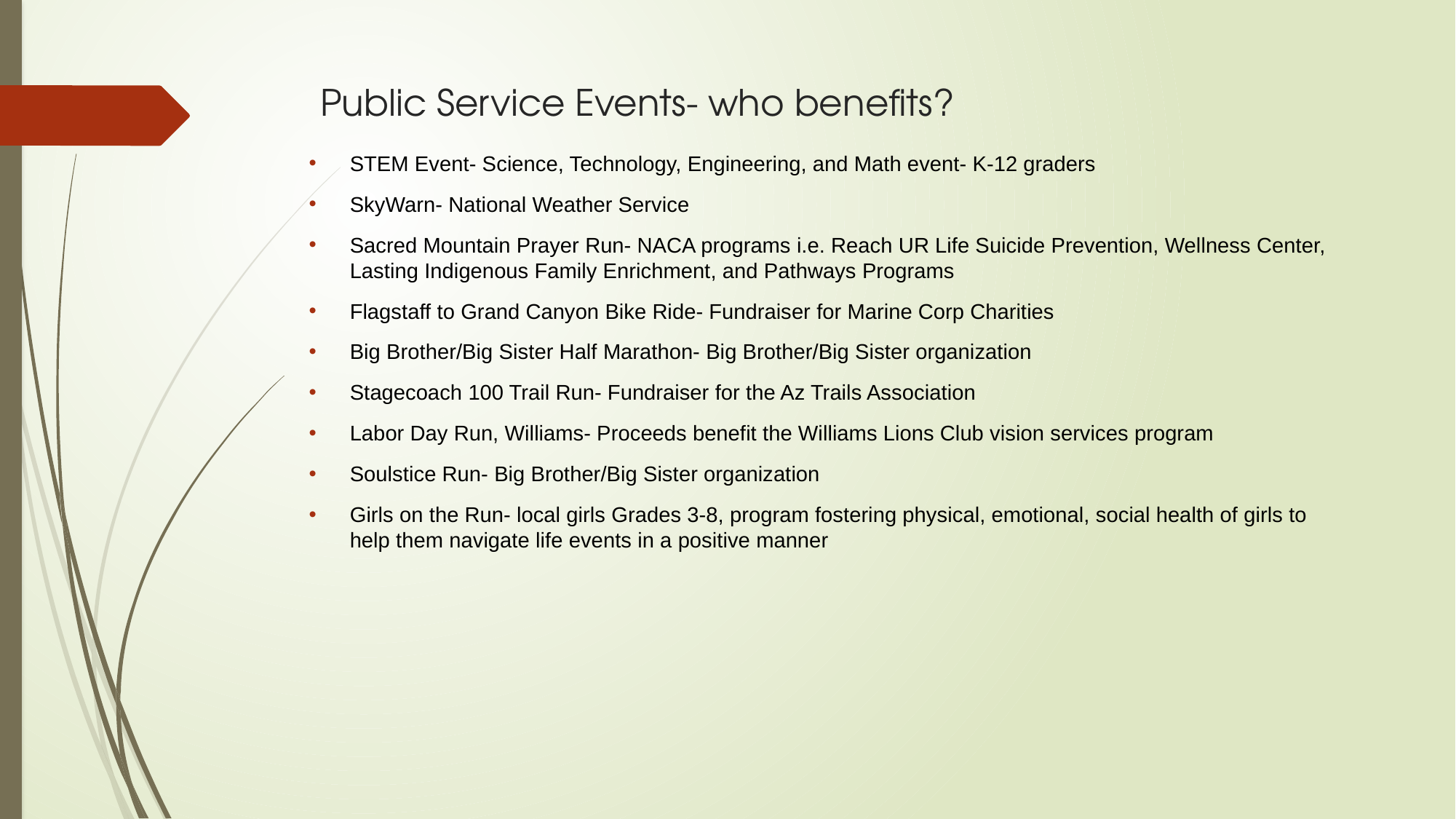

# Public Service Events- who benefits?
STEM Event- Science, Technology, Engineering, and Math event- K-12 graders
SkyWarn- National Weather Service
Sacred Mountain Prayer Run- NACA programs i.e. Reach UR Life Suicide Prevention, Wellness Center, Lasting Indigenous Family Enrichment, and Pathways Programs
Flagstaff to Grand Canyon Bike Ride- Fundraiser for Marine Corp Charities
Big Brother/Big Sister Half Marathon- Big Brother/Big Sister organization
Stagecoach 100 Trail Run- Fundraiser for the Az Trails Association
Labor Day Run, Williams- Proceeds benefit the Williams Lions Club vision services program
Soulstice Run- Big Brother/Big Sister organization
Girls on the Run- local girls Grades 3-8, program fostering physical, emotional, social health of girls to help them navigate life events in a positive manner